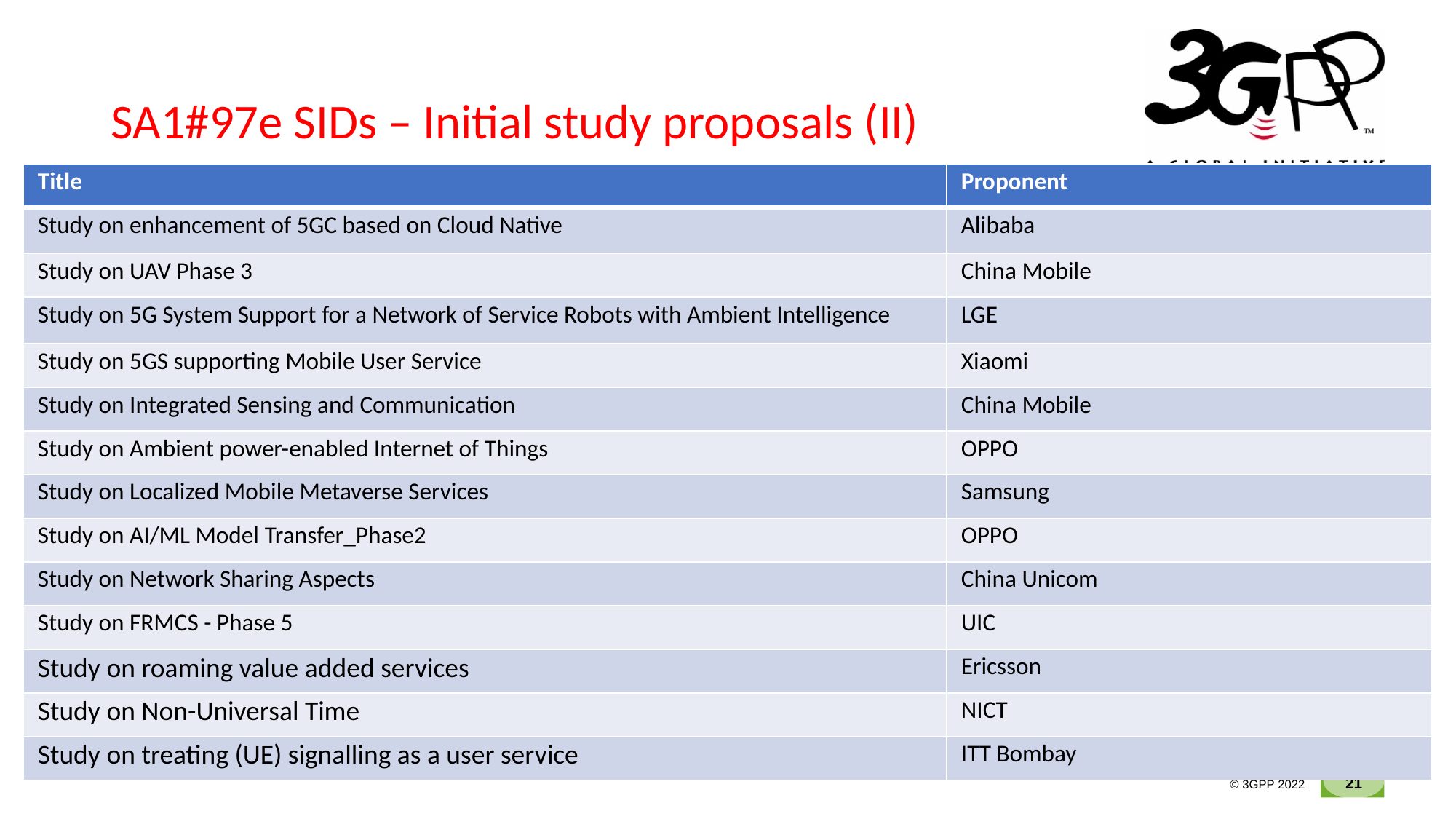

# SA1#97e SIDs – Initial study proposals (II)
| Title | Proponent |
| --- | --- |
| Study on enhancement of 5GC based on Cloud Native | Alibaba |
| Study on UAV Phase 3 | China Mobile |
| Study on 5G System Support for a Network of Service Robots with Ambient Intelligence | LGE |
| Study on 5GS supporting Mobile User Service | Xiaomi |
| Study on Integrated Sensing and Communication | China Mobile |
| Study on Ambient power-enabled Internet of Things | OPPO |
| Study on Localized Mobile Metaverse Services | Samsung |
| Study on AI/ML Model Transfer\_Phase2 | OPPO |
| Study on Network Sharing Aspects | China Unicom |
| Study on FRMCS - Phase 5 | UIC |
| Study on roaming value added services | Ericsson |
| Study on Non-Universal Time | NICT |
| Study on treating (UE) signalling as a user service | ITT Bombay |